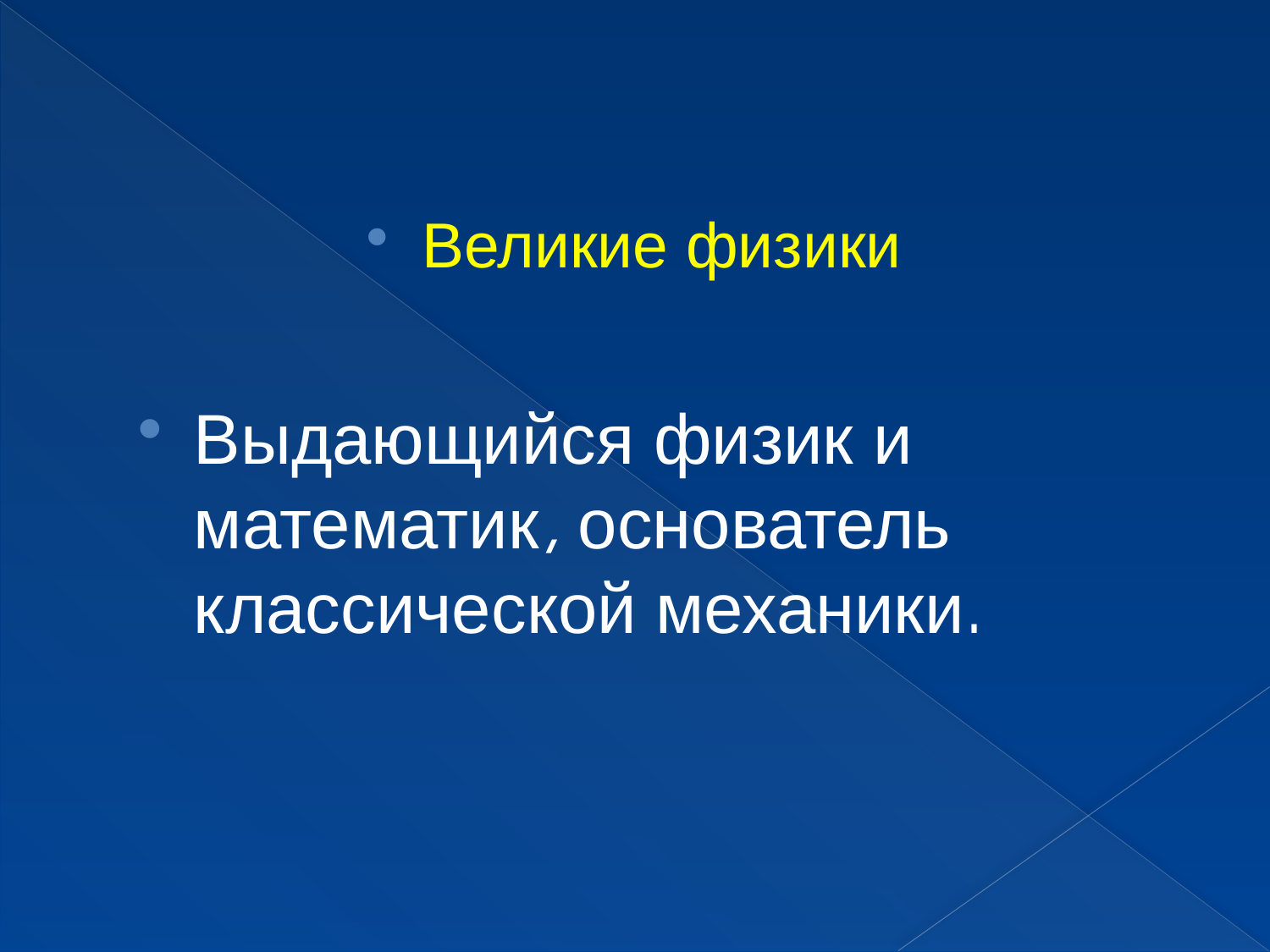

Великие физики

Выдающийся физик и математик, основатель классической механики.